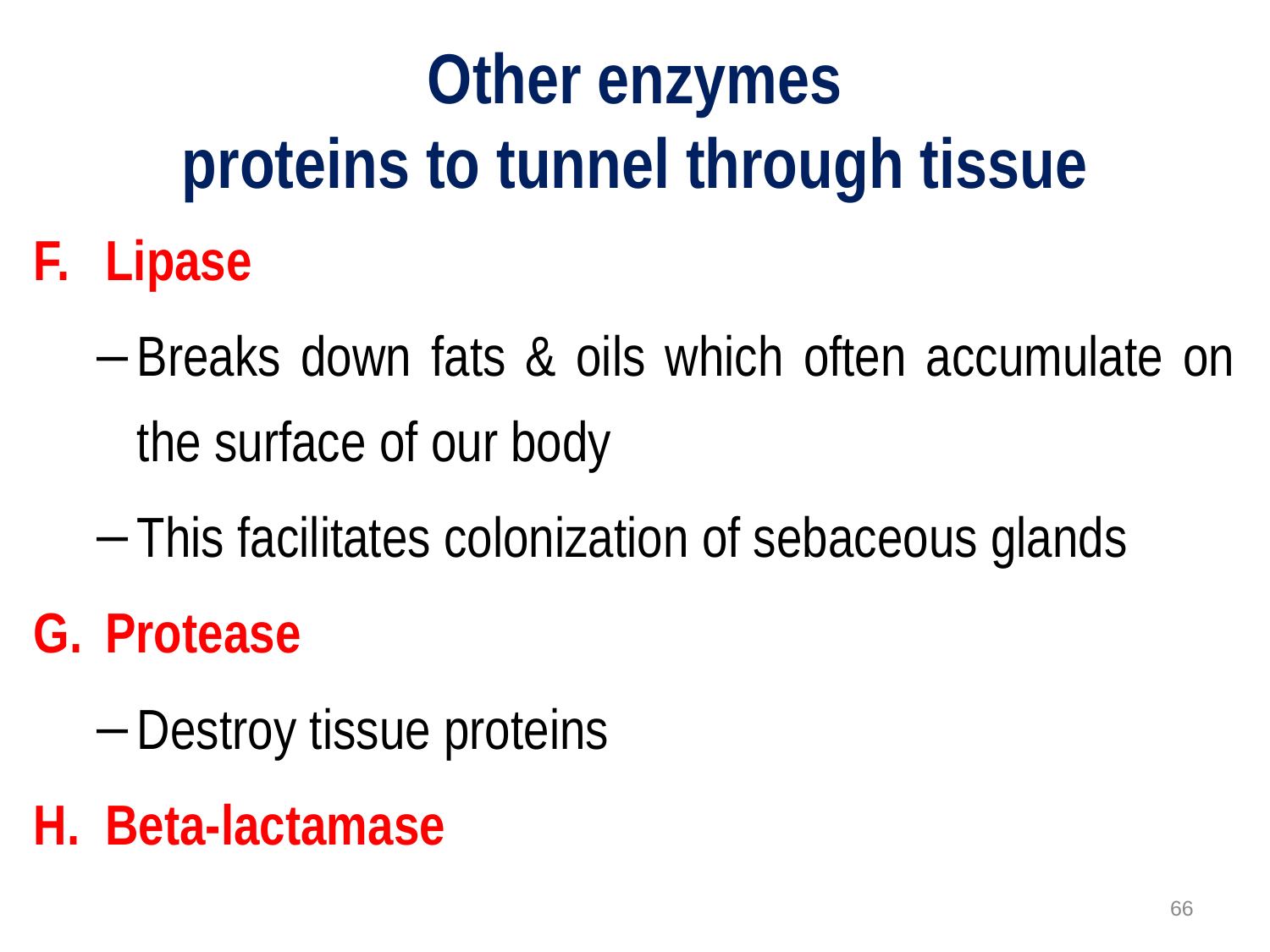

# Other enzymes proteins to tunnel through tissue
Lipase
Breaks down fats & oils which often accumulate on the surface of our body
This facilitates colonization of sebaceous glands
Protease
Destroy tissue proteins
Beta-lactamase

66